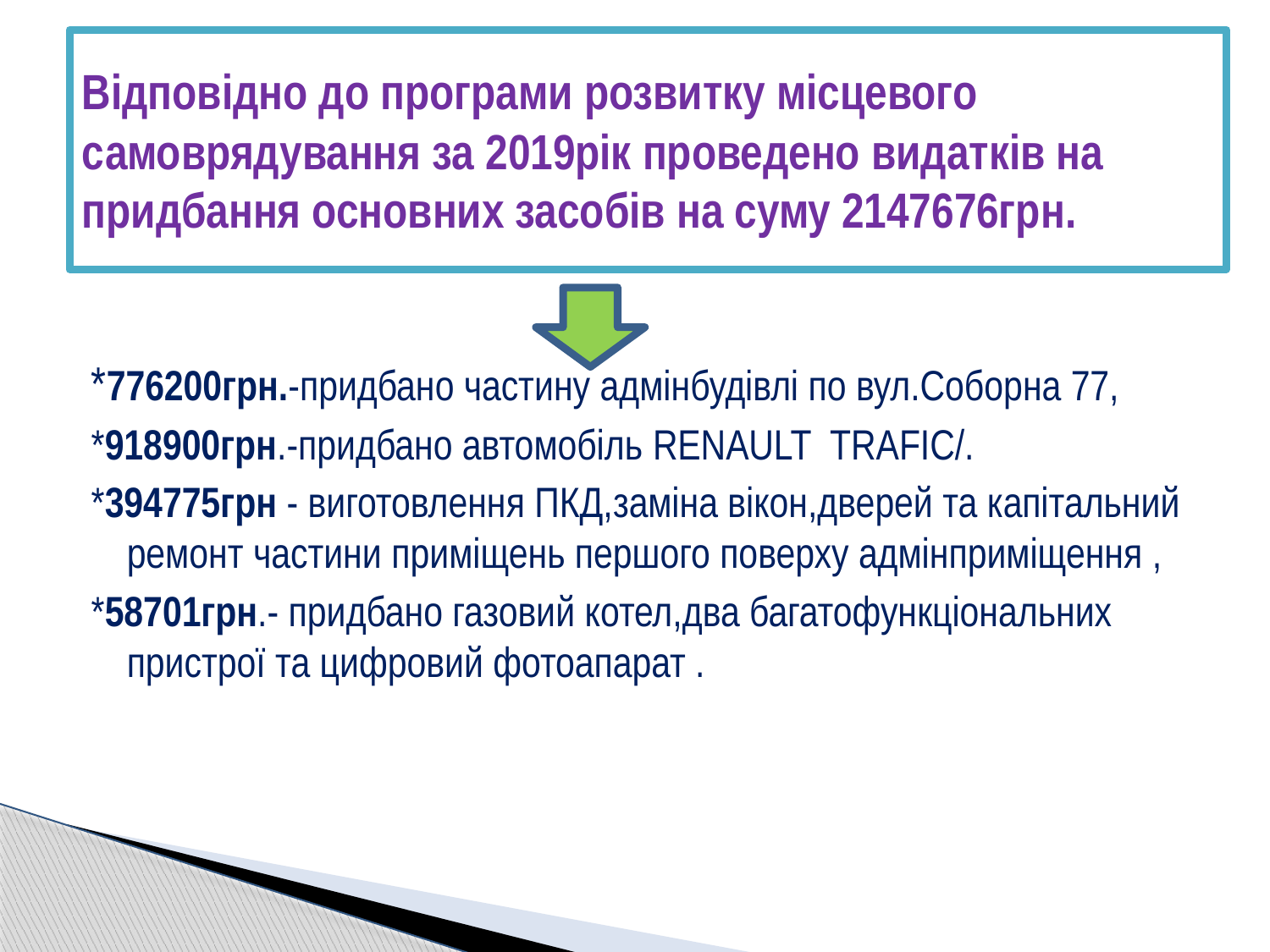

# Відповідно до програми розвитку місцевого самоврядування за 2019рік проведено видатків на придбання основних засобів на суму 2147676грн.

*776200грн.-придбано частину адмінбудівлі по вул.Соборна 77,
*918900грн.-придбано автомобіль RENAULT  TRAFIC/.
*394775грн - виготовлення ПКД,заміна вікон,дверей та капітальний ремонт частини приміщень першого поверху адмінприміщення ,
*58701грн.- придбано газовий котел,два багатофункціональних пристрої та цифровий фотоапарат .